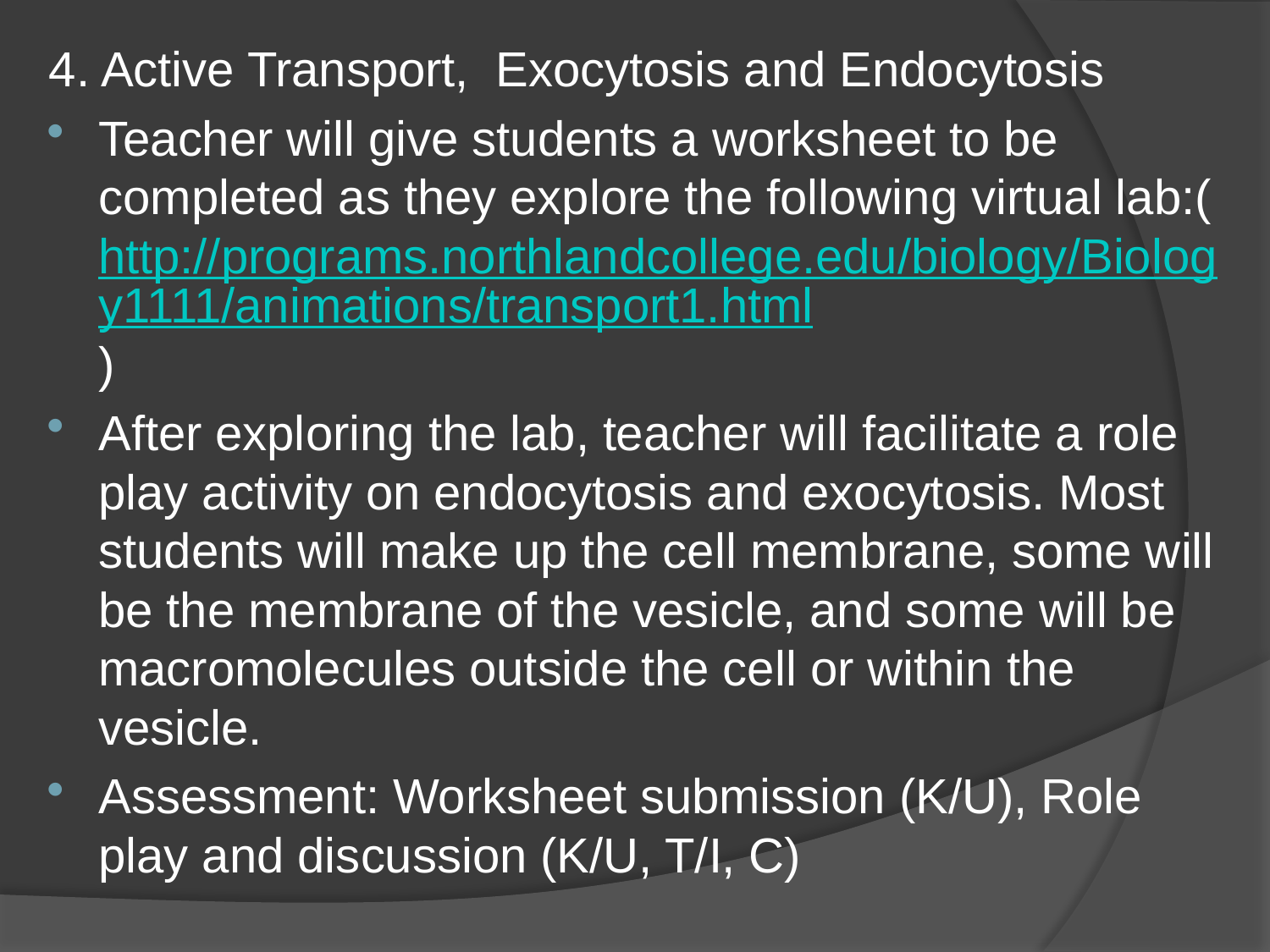

4. Active Transport,  Exocytosis and Endocytosis
Teacher will give students a worksheet to be completed as they explore the following virtual lab:(http://programs.northlandcollege.edu/biology/Biology1111/animations/transport1.html)
After exploring the lab, teacher will facilitate a role play activity on endocytosis and exocytosis. Most students will make up the cell membrane, some will be the membrane of the vesicle, and some will be macromolecules outside the cell or within the vesicle.
Assessment: Worksheet submission (K/U), Role play and discussion (K/U, T/I, C)